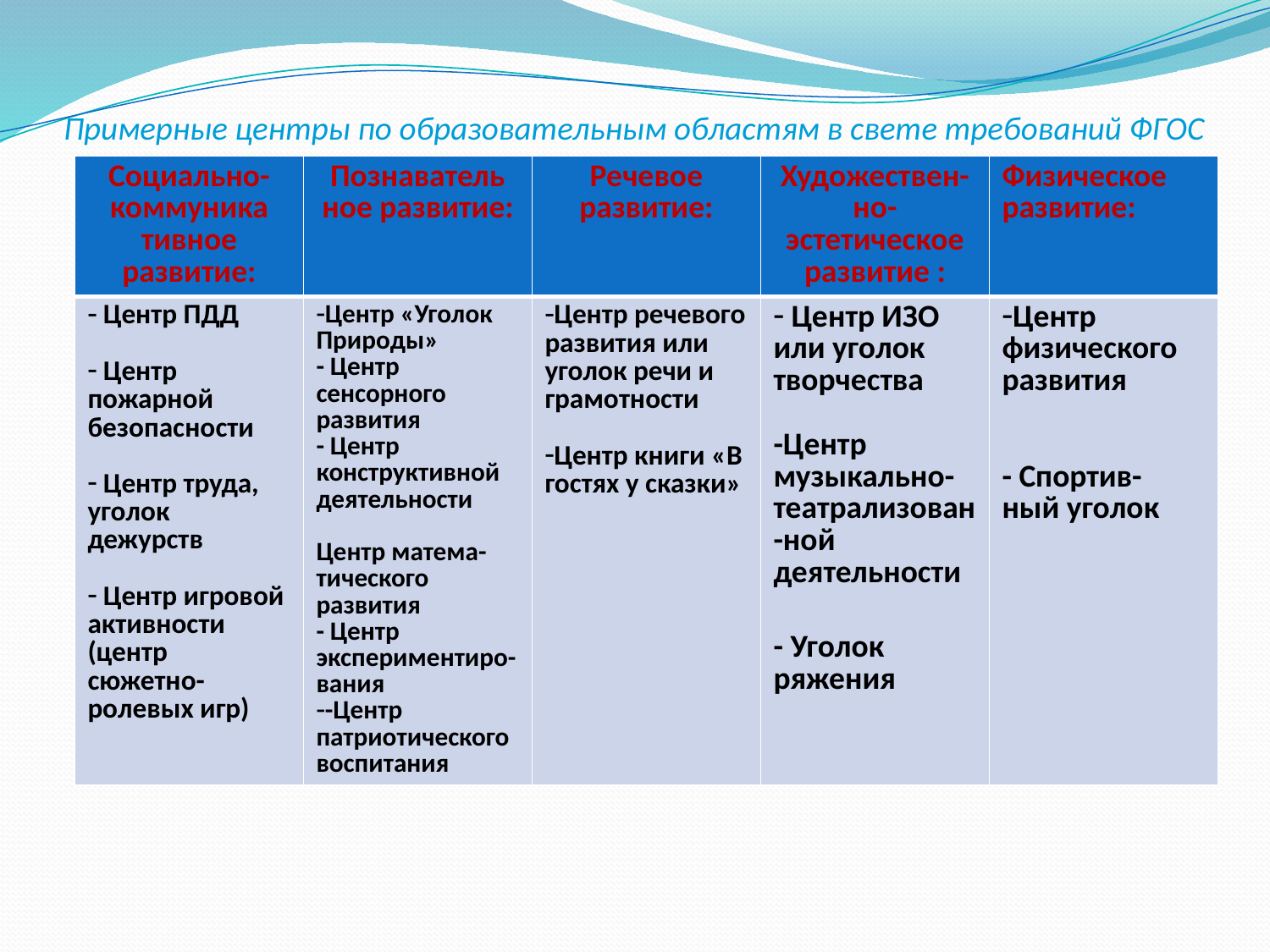

# Примерные центры по образовательным областям в свете требований ФГОС
| Социально-коммуника тивное развитие: | Познаватель ное развитие: | Речевое развитие: | Художествен-но-эстетическое развитие : | Физическое развитие: |
| --- | --- | --- | --- | --- |
| Центр ПДД Центр пожарной безопасности Центр труда, уголок дежурств Центр игровой активности (центр сюжетно-ролевых игр) | Центр «Уголок Природы» - Центр сенсорного развития - Центр конструктивной деятельности Центр матема-тического развития - Центр экспериментиро-вания -Центр патриотического воспитания | Центр речевого развития или уголок речи и грамотности Центр книги «В гостях у сказки» | Центр ИЗО или уголок творчества -Центр музыкально-театрализован-ной деятельности - Уголок ряжения | Центр физического развития - Спортив- ный уголок |